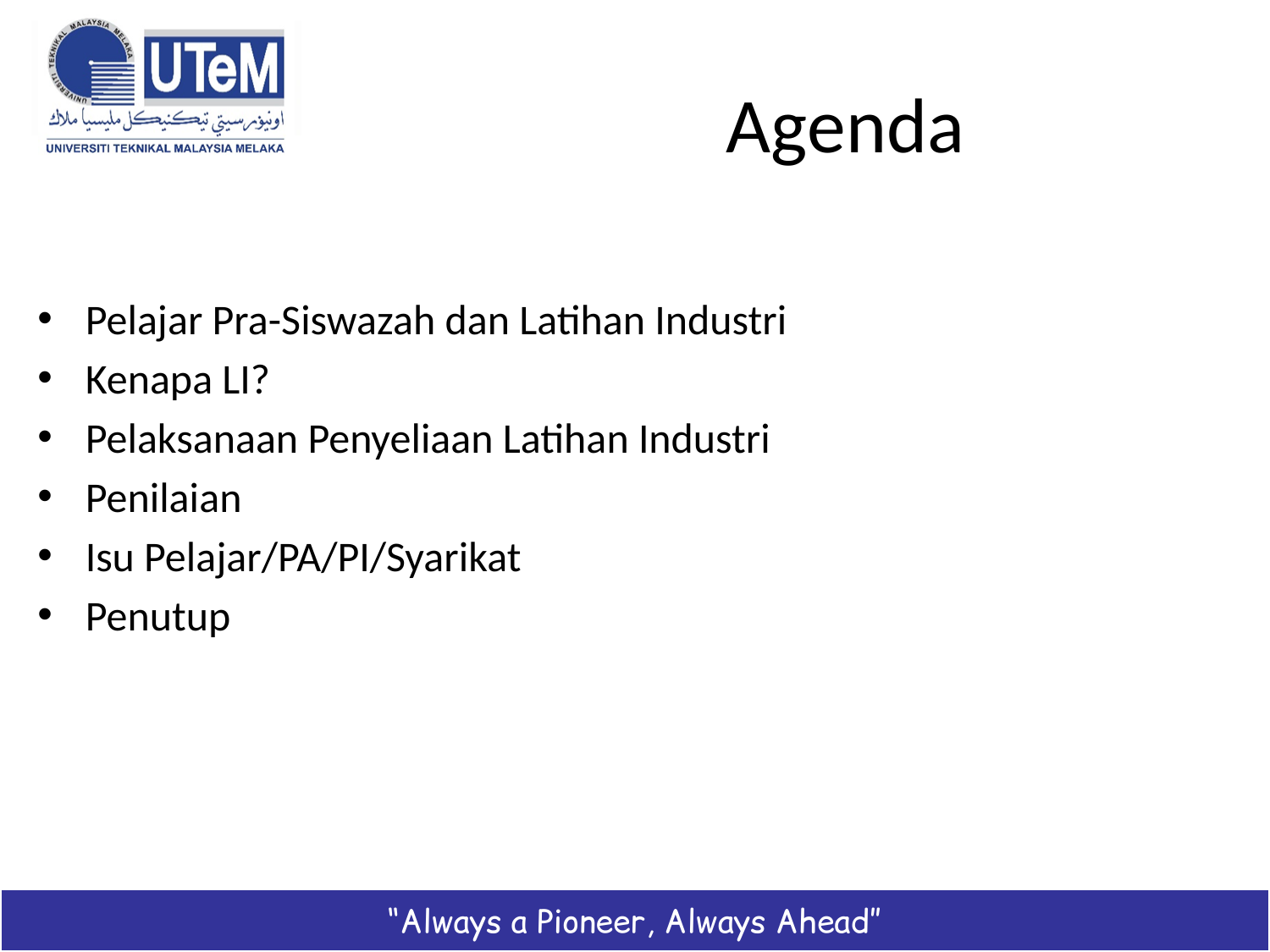

# Agenda
Pelajar Pra-Siswazah dan Latihan Industri
Kenapa LI?
Pelaksanaan Penyeliaan Latihan Industri
Penilaian
Isu Pelajar/PA/PI/Syarikat
Penutup